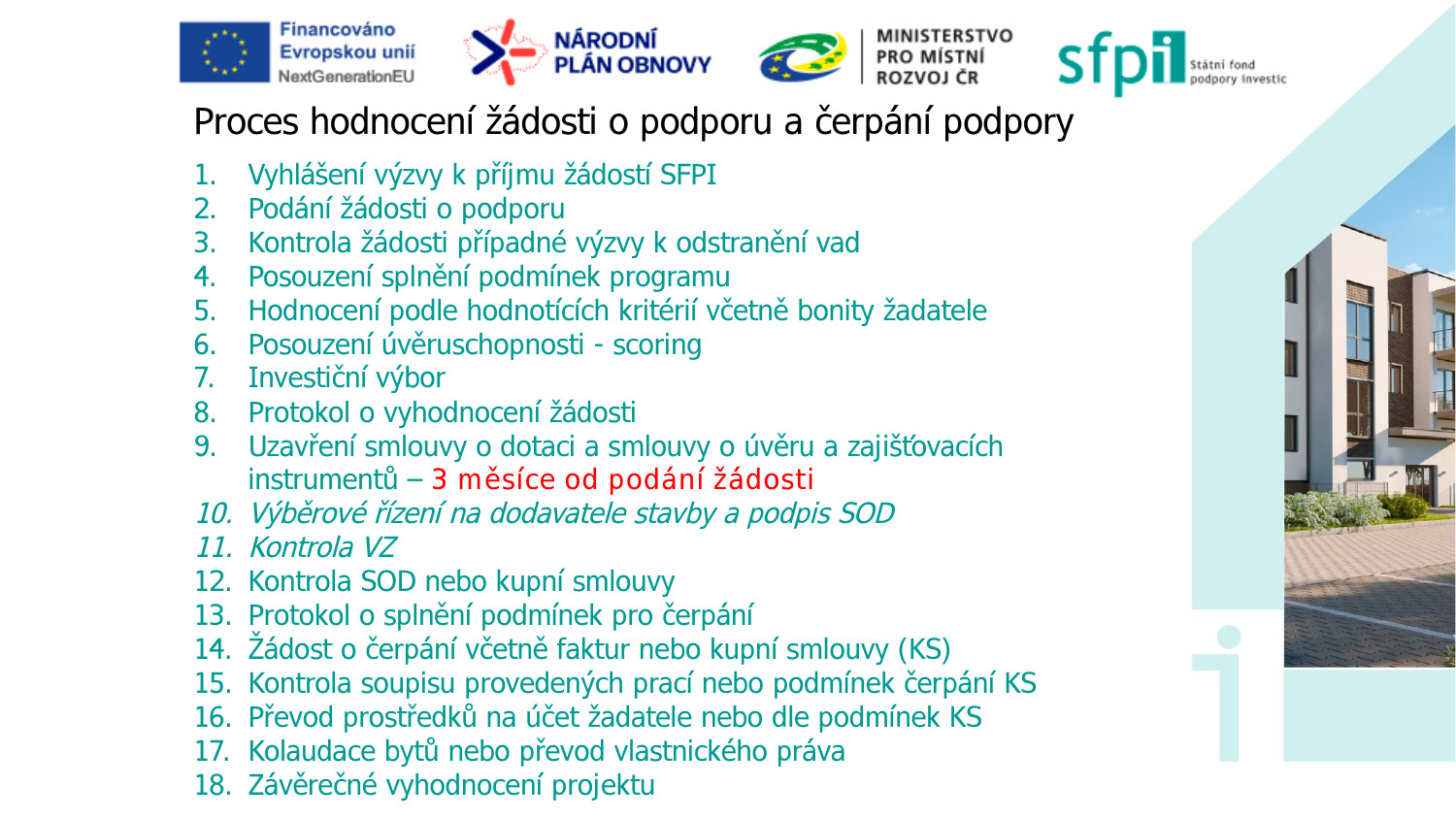

# Proces hodnocení žádosti o podporu a čerpání podpory
Vyhlášení výzvy k příjmu žádostí SFPI
Podání žádosti o podporu
Kontrola žádosti případné výzvy k odstranění vad
Posouzení splnění podmínek programu
Hodnocení podle hodnotících kritérií včetně bonity žadatele
Posouzení úvěruschopnosti - scoring
Investiční výbor
Protokol o vyhodnocení žádosti
Uzavření smlouvy o dotaci a smlouvy o úvěru a zajišťovacích instrumentů – 3 měsíce od podání žádosti
Výběrové řízení na dodavatele stavby a podpis SOD
Kontrola VZ
Kontrola SOD nebo kupní smlouvy
Protokol o splnění podmínek pro čerpání
Žádost o čerpání včetně faktur nebo kupní smlouvy (KS)
Kontrola soupisu provedených prací nebo podmínek čerpání KS
Převod prostředků na účet žadatele nebo dle podmínek KS
Kolaudace bytů nebo převod vlastnického práva
Závěrečné vyhodnocení projektu